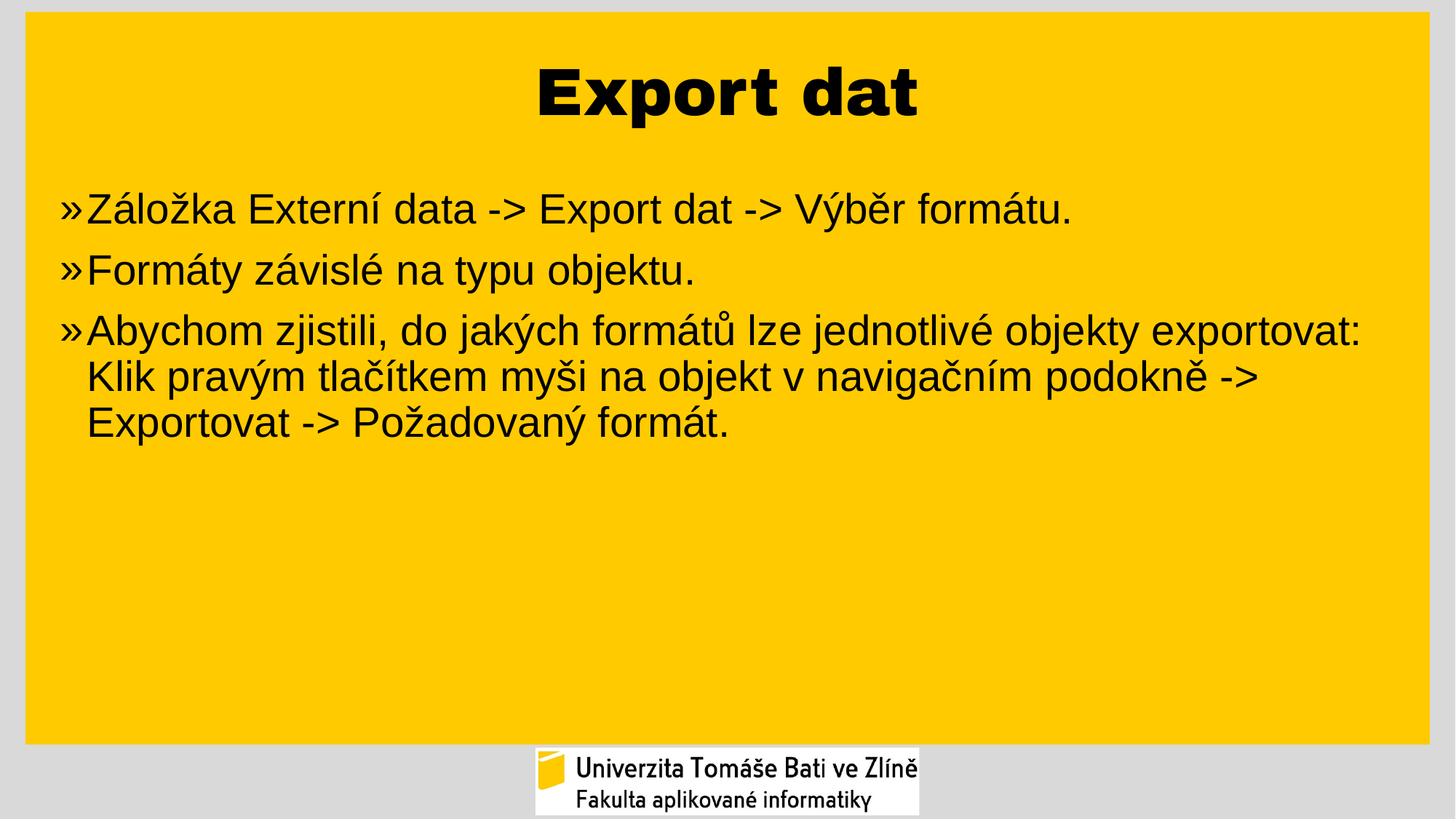

# Export dat
Záložka Externí data -> Export dat -> Výběr formátu.
Formáty závislé na typu objektu.
Abychom zjistili, do jakých formátů lze jednotlivé objekty exportovat: Klik pravým tlačítkem myši na objekt v navigačním podokně -> Exportovat -> Požadovaný formát.